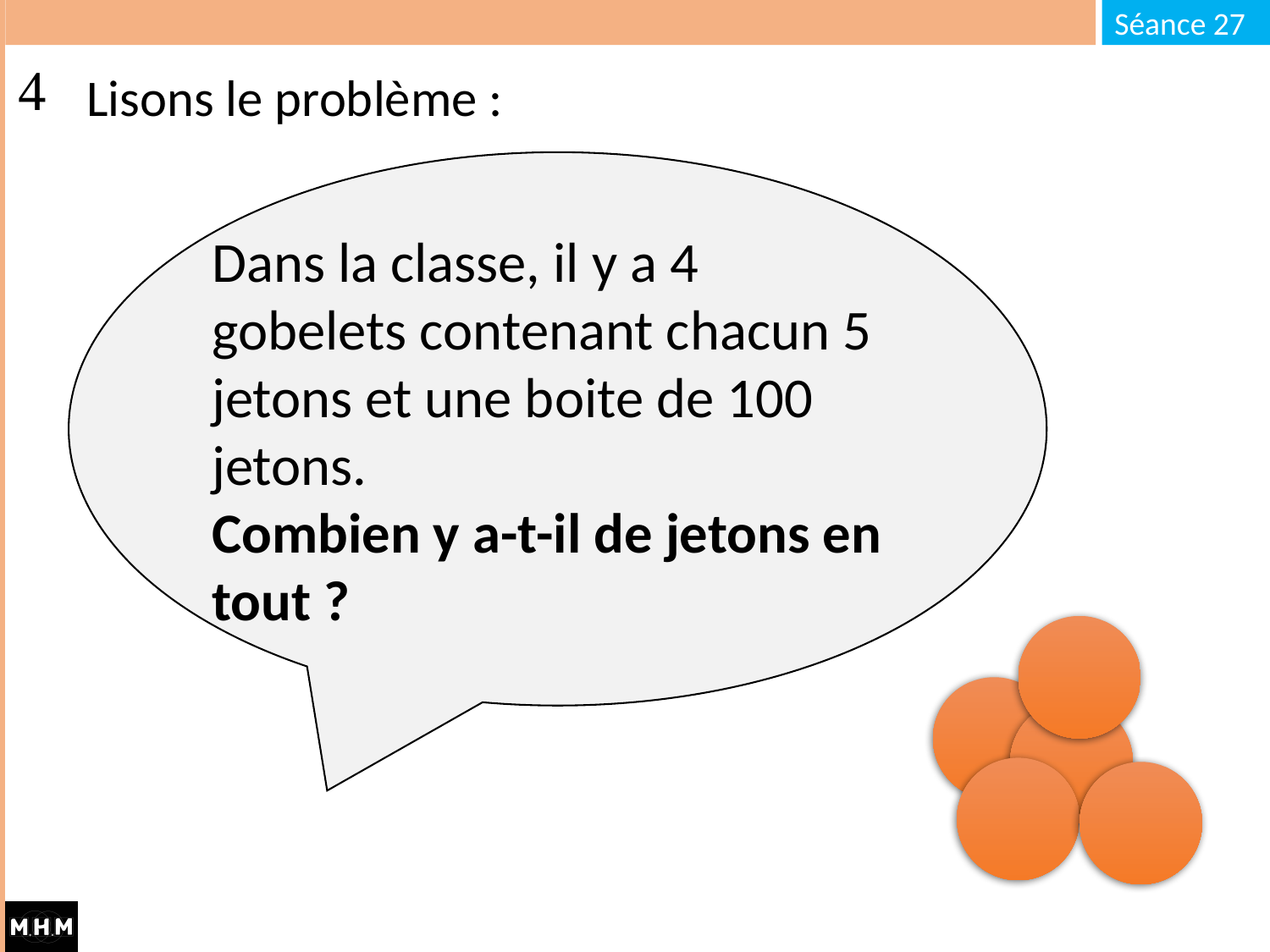

# Lisons le problème :
Dans la classe, il y a 4 gobelets contenant chacun 5 jetons et une boite de 100 jetons.
Combien y a-t-il de jetons en tout ?